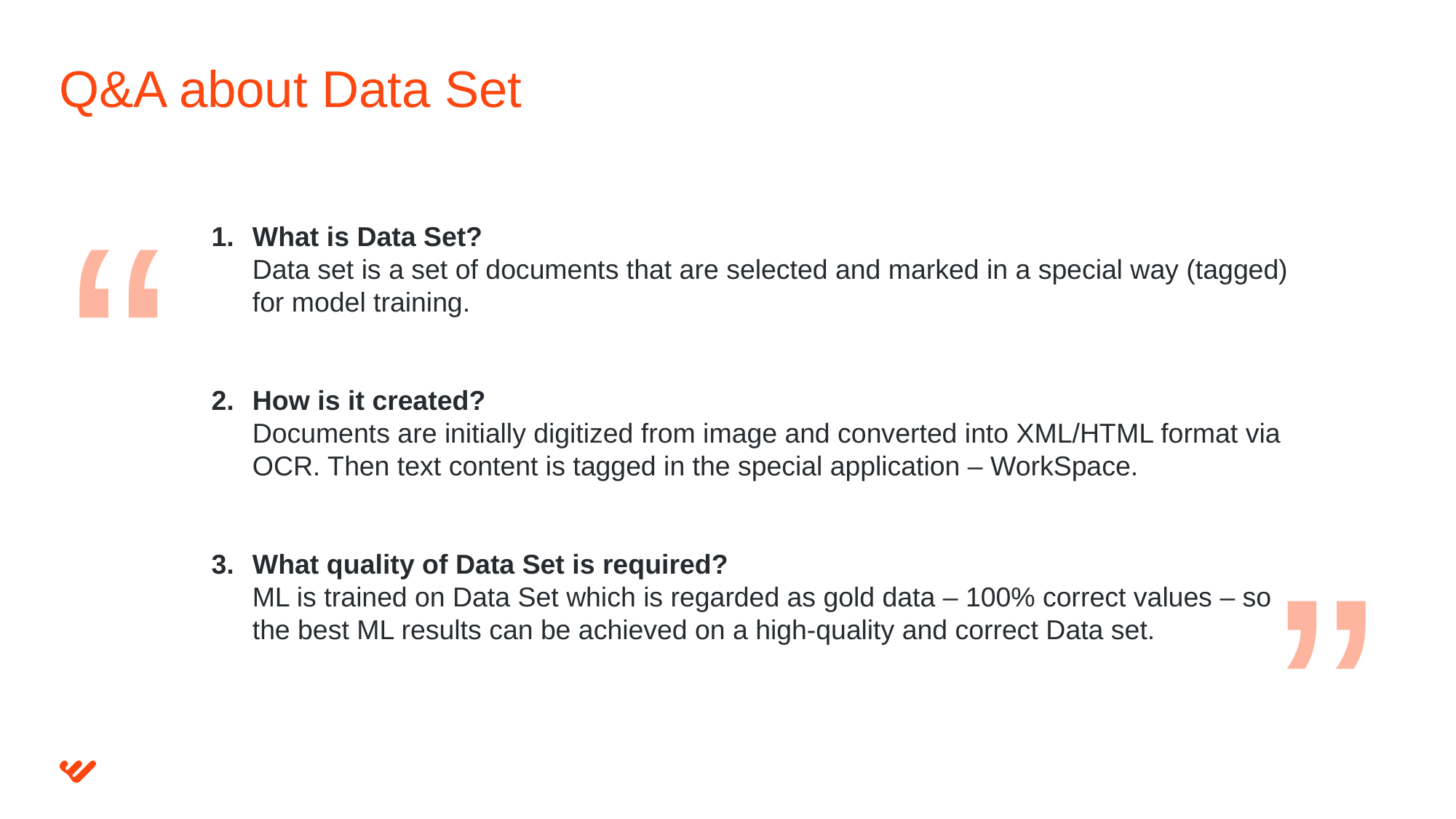

# Q&A about Data Set
“
What is Data Set?
Data set is a set of documents that are selected and marked in a special way (tagged) for model training.

How is it created?
Documents are initially digitized from image and converted into XML/HTML format via OCR. Then text content is tagged in the special application – WorkSpace.
What quality of Data Set is required?
ML is trained on Data Set which is regarded as gold data – 100% correct values – so the best ML results can be achieved on a high-quality and correct Data set.
“